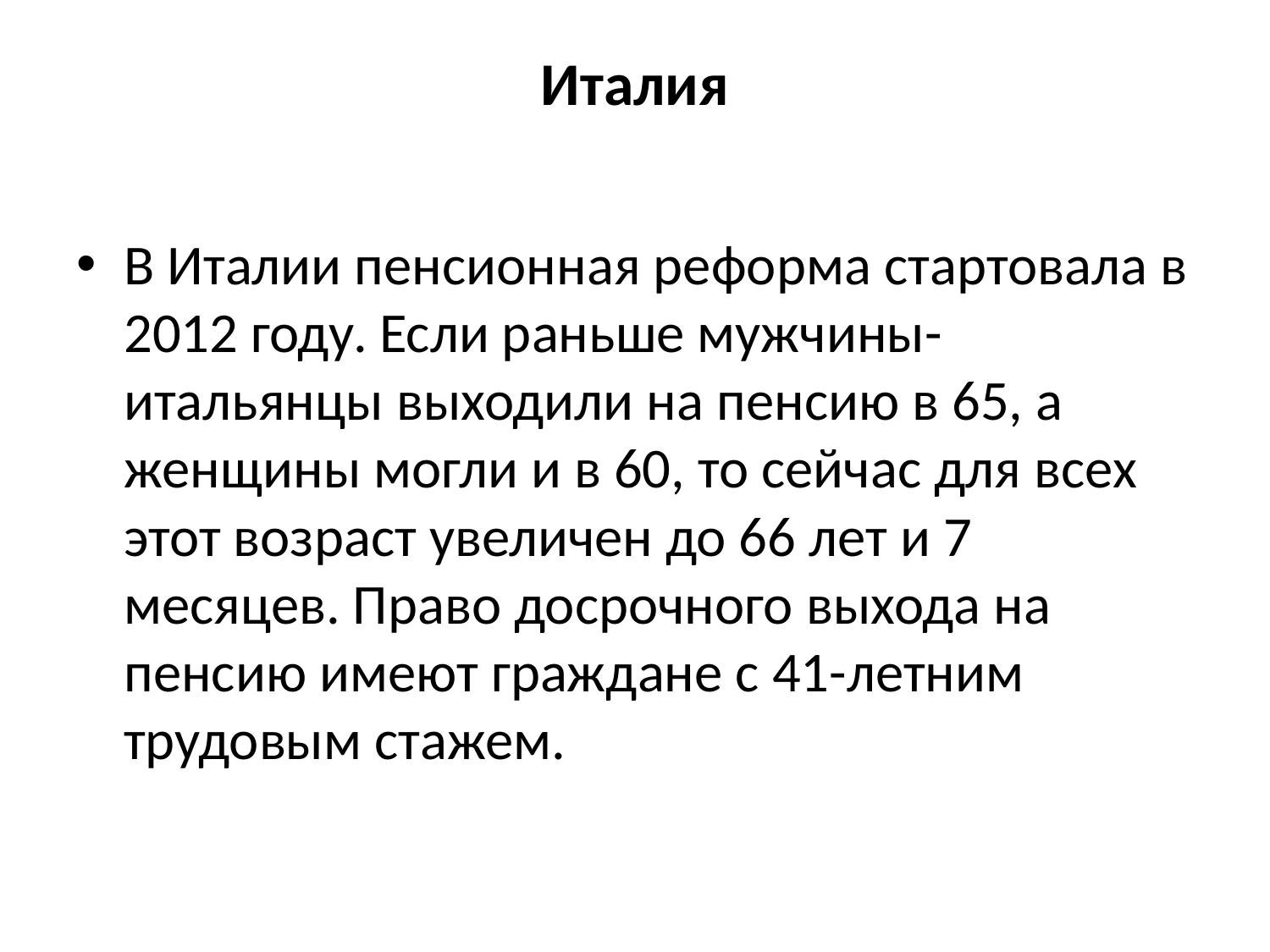

# Италия
В Италии пенсионная реформа стартовала в 2012 году. Если раньше мужчины-итальянцы выходили на пенсию в 65, а женщины могли и в 60, то сейчас для всех этот возраст увеличен до 66 лет и 7 месяцев. Право досрочного выхода на пенсию имеют граждане с 41-летним трудовым стажем.